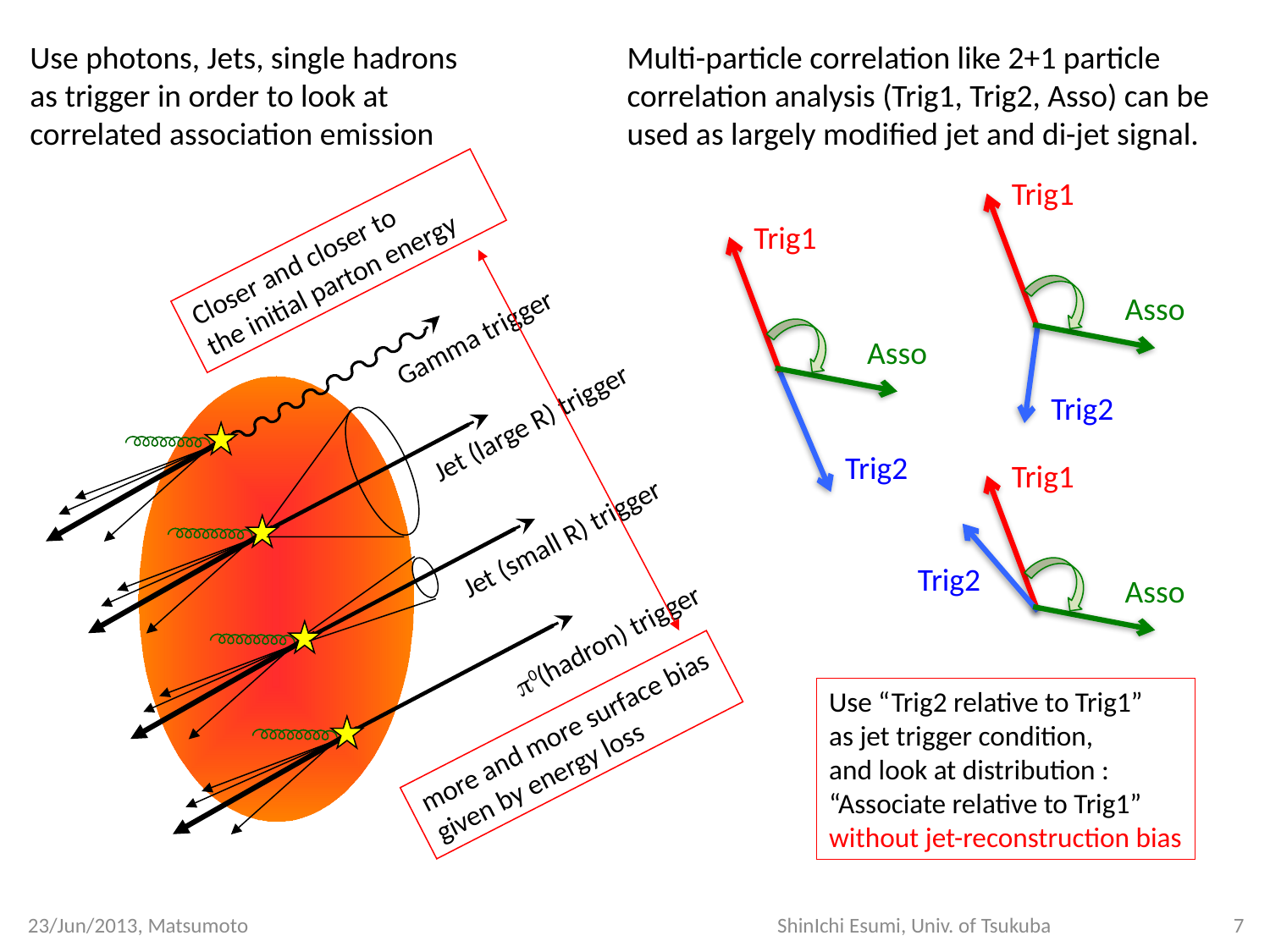

Use photons, Jets, single hadrons
as trigger in order to look at
correlated association emission
Multi-particle correlation like 2+1 particle
correlation analysis (Trig1, Trig2, Asso) can be
used as largely modified jet and di-jet signal.
Trig1

Asso
Trig2
Trig1

Asso
Trig2
Closer and closer to
the initial parton energy

Gamma trigger

Jet (large R) trigger

Jet (small R) trigger

π0(hadron) trigger
more and more surface bias
given by energy loss
Trig1
Trig2

Asso
Use “Trig2 relative to Trig1”
as jet trigger condition,
and look at distribution :
“Associate relative to Trig1”
without jet-reconstruction bias
23/Jun/2013, Matsumoto
ShinIchi Esumi, Univ. of Tsukuba
7